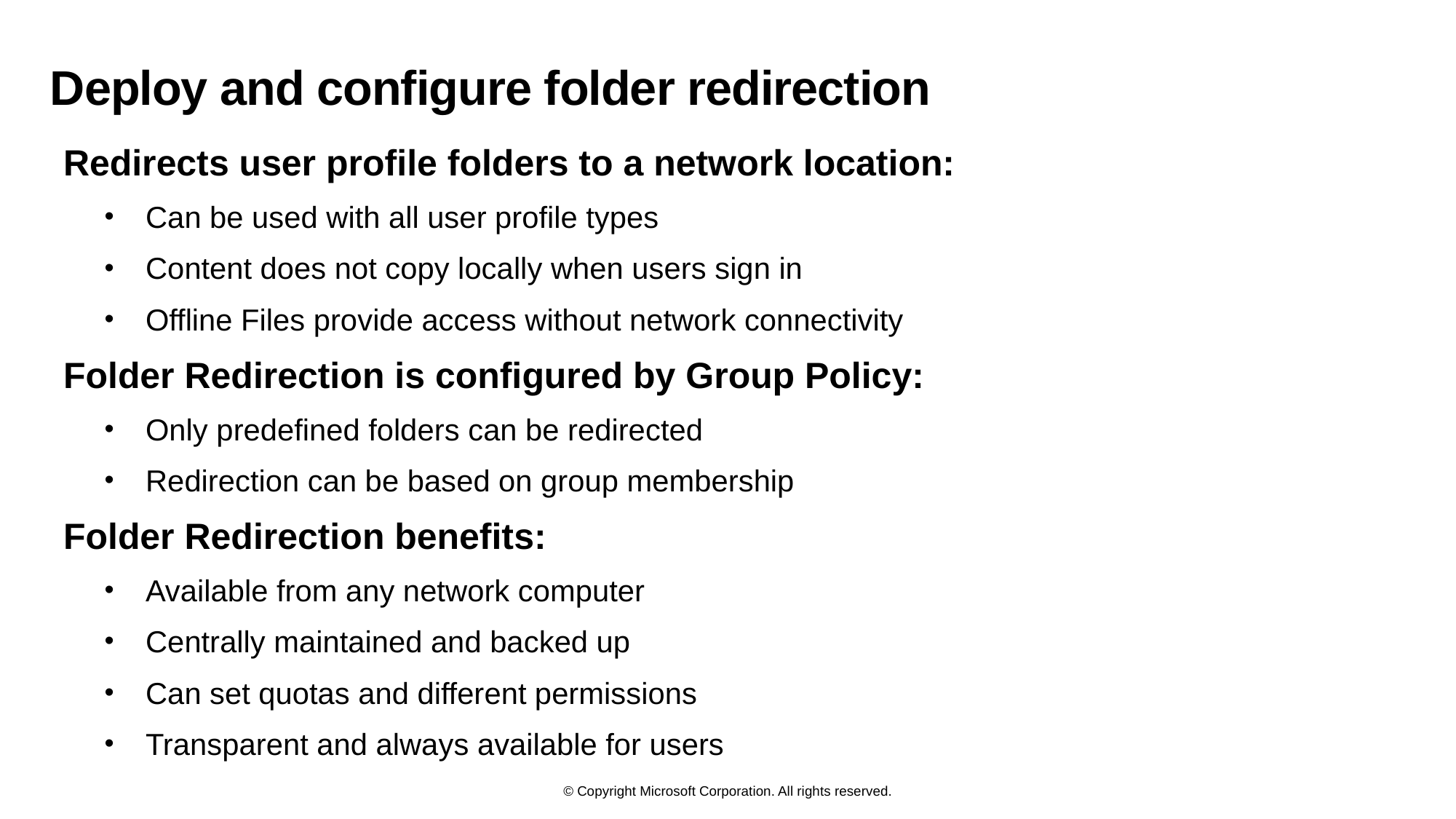

# Deploy and configure folder redirection
Redirects user profile folders to a network location:
Can be used with all user profile types
Content does not copy locally when users sign in
Offline Files provide access without network connectivity
Folder Redirection is configured by Group Policy:
Only predefined folders can be redirected
Redirection can be based on group membership
Folder Redirection benefits:
Available from any network computer
Centrally maintained and backed up
Can set quotas and different permissions
Transparent and always available for users